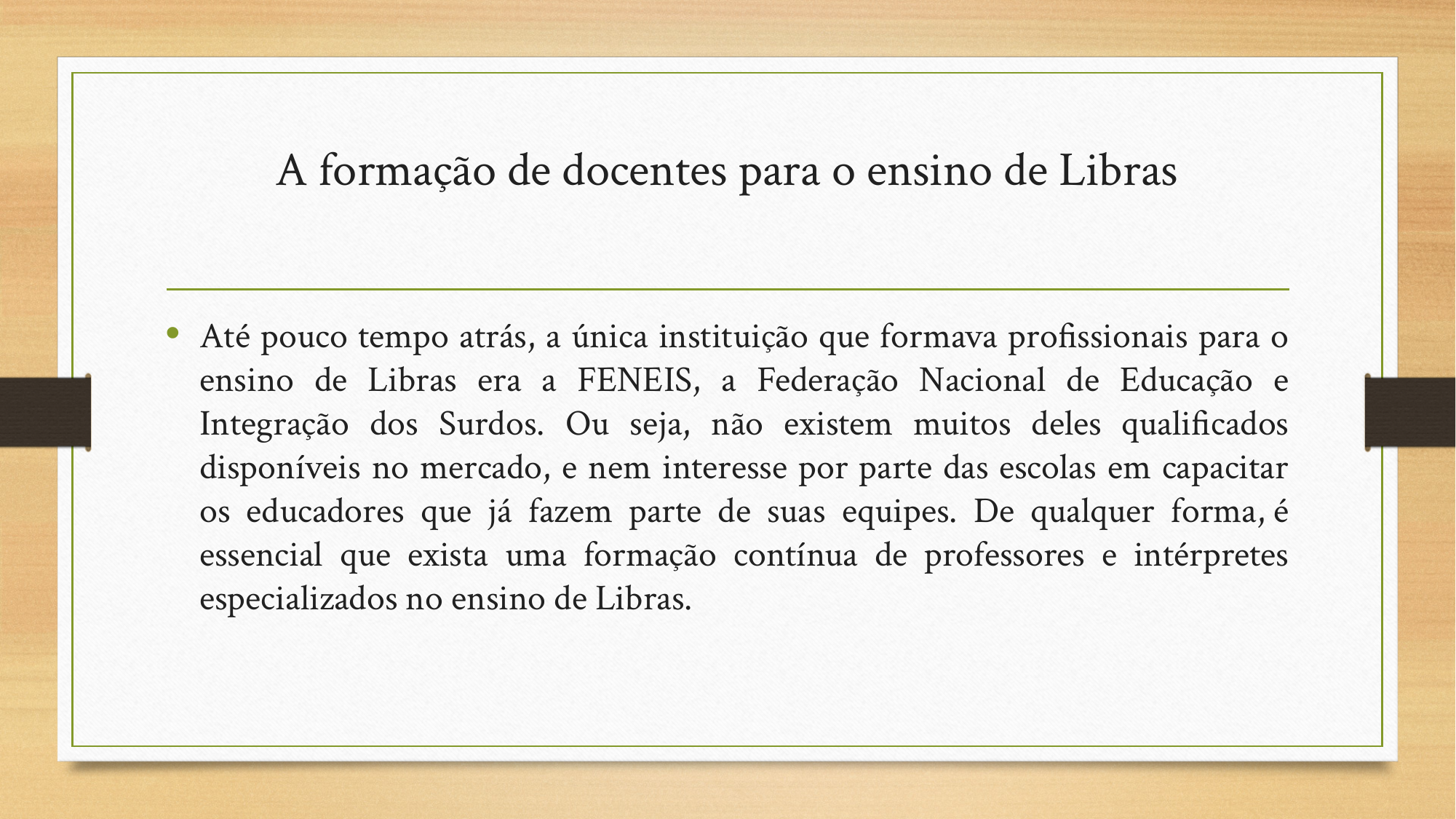

# A formação de docentes para o ensino de Libras
Até pouco tempo atrás, a única instituição que formava profissionais para o ensino de Libras era a FENEIS, a Federação Nacional de Educação e Integração dos Surdos. Ou seja, não existem muitos deles qualificados disponíveis no mercado, e nem interesse por parte das escolas em capacitar os educadores que já fazem parte de suas equipes. De qualquer forma, é essencial que exista uma formação contínua de professores e intérpretes especializados no ensino de Libras.